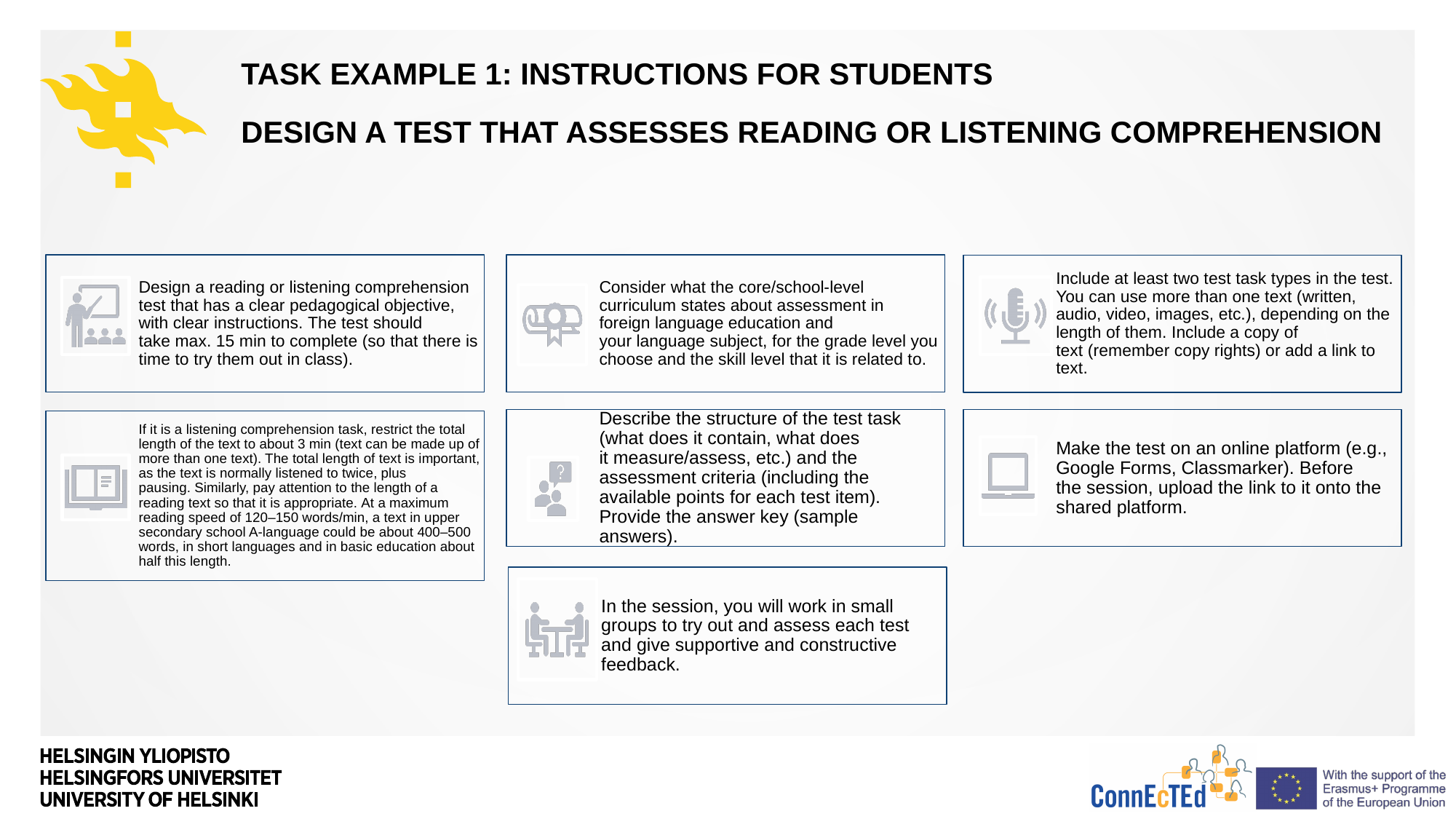

# Task example 1: instructions FOR STUDENTS  DESIGN A TEST THAT ASSESSES READING OR LISTENING COMPREHENSION
Design a reading or listening comprehension test that has a clear pedagogical objective, with clear instructions. The test should take max. 15 min to complete (so that there is time to try them out in class).
Consider what the core/school-level curriculum states about assessment in foreign language education and your language subject, for the grade level you choose and the skill level that it is related to.
Include at least two test task types in the test. You can use more than one text (written, audio, video, images, etc.), depending on the length of them. Include a copy of text (remember copy rights) or add a link to text.
If it is a listening comprehension task, restrict the total length of the text to about 3 min (text can be made up of more than one text). The total length of text is important, as the text is normally listened to twice, plus pausing. Similarly, pay attention to the length of a reading text so that it is appropriate. At a maximum reading speed of 120–150 words/min, a text in upper secondary school A-language could be about 400–500 words, in short languages and in basic education about half this length.
Describe the structure of the test task (what does it contain, what does it measure/assess, etc.) and the assessment criteria (including the available points for each test item). Provide the answer key (sample answers).
Make the test on an online platform (e.g., Google Forms, Classmarker). Before the session, upload the link to it onto the shared platform.
In the session, you will work in small groups to try out and assess each test and give supportive and constructive feedback.